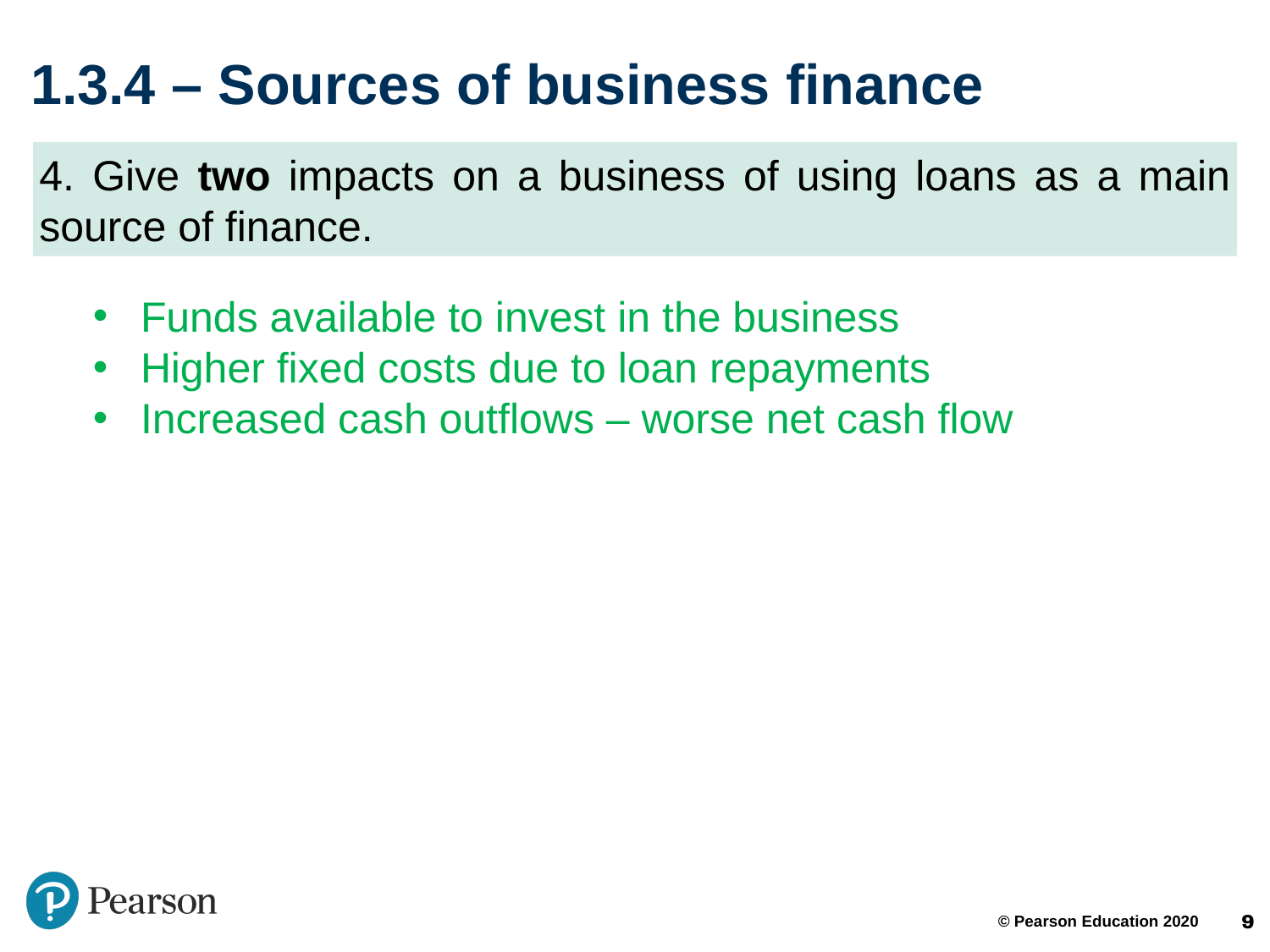

# 1.3.4 – Sources of business finance
4. Give two impacts on a business of using loans as a main source of finance.
Funds available to invest in the business
Higher fixed costs due to loan repayments
Increased cash outflows – worse net cash flow

9